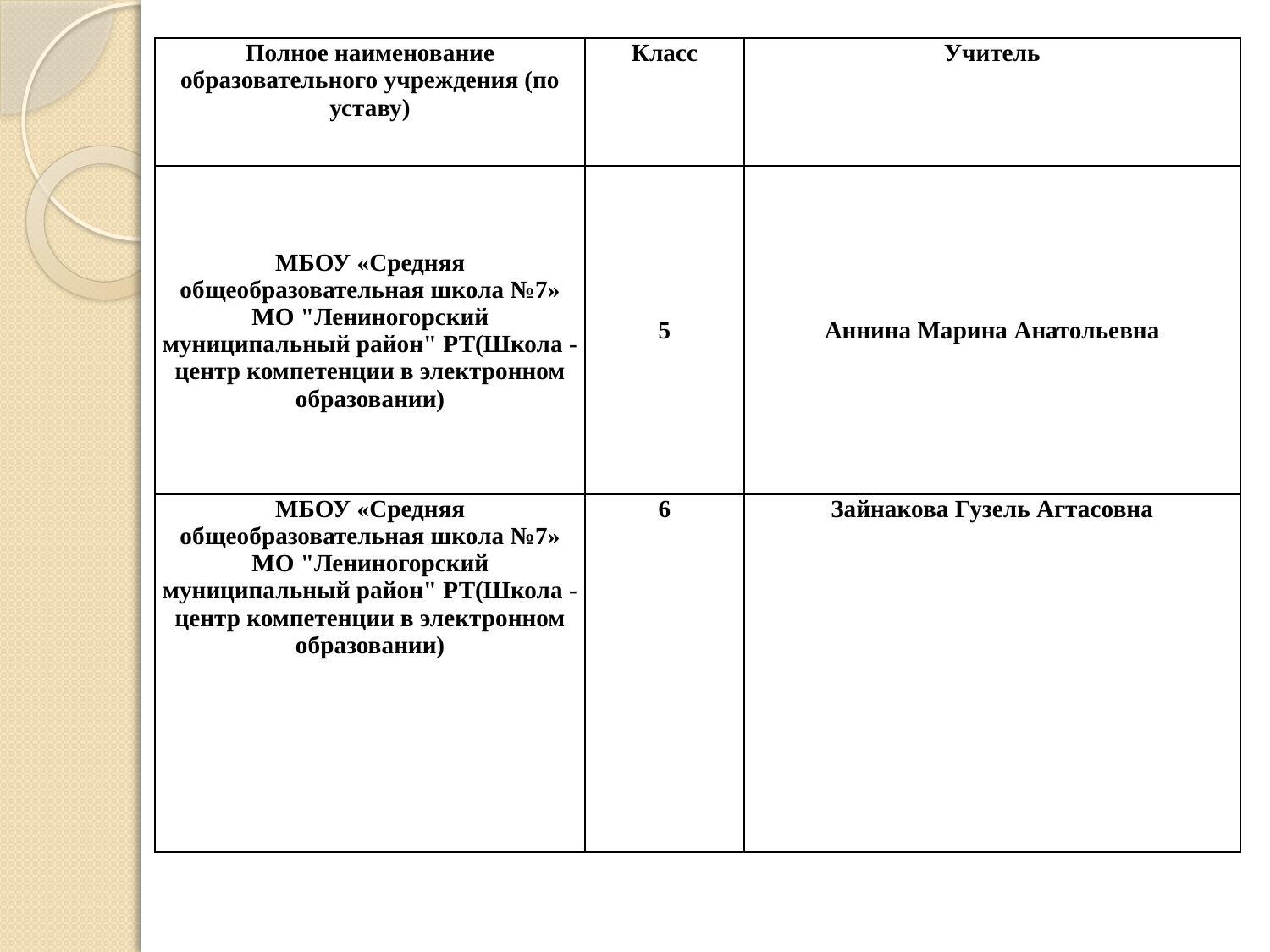

| Полное наименование образовательного учреждения (по уставу) | Класс | Учитель |
| --- | --- | --- |
| МБОУ «Средняя общеобразовательная школа №7» МО "Лениногорский муниципальный район" РТ(Школа - центр компетенции в электронном образовании) | 5 | Аннина Марина Анатольевна |
| МБОУ «Средняя общеобразовательная школа №7» МО "Лениногорский муниципальный район" РТ(Школа - центр компетенции в электронном образовании) | 6 | Зайнакова Гузель Агтасовна |
#